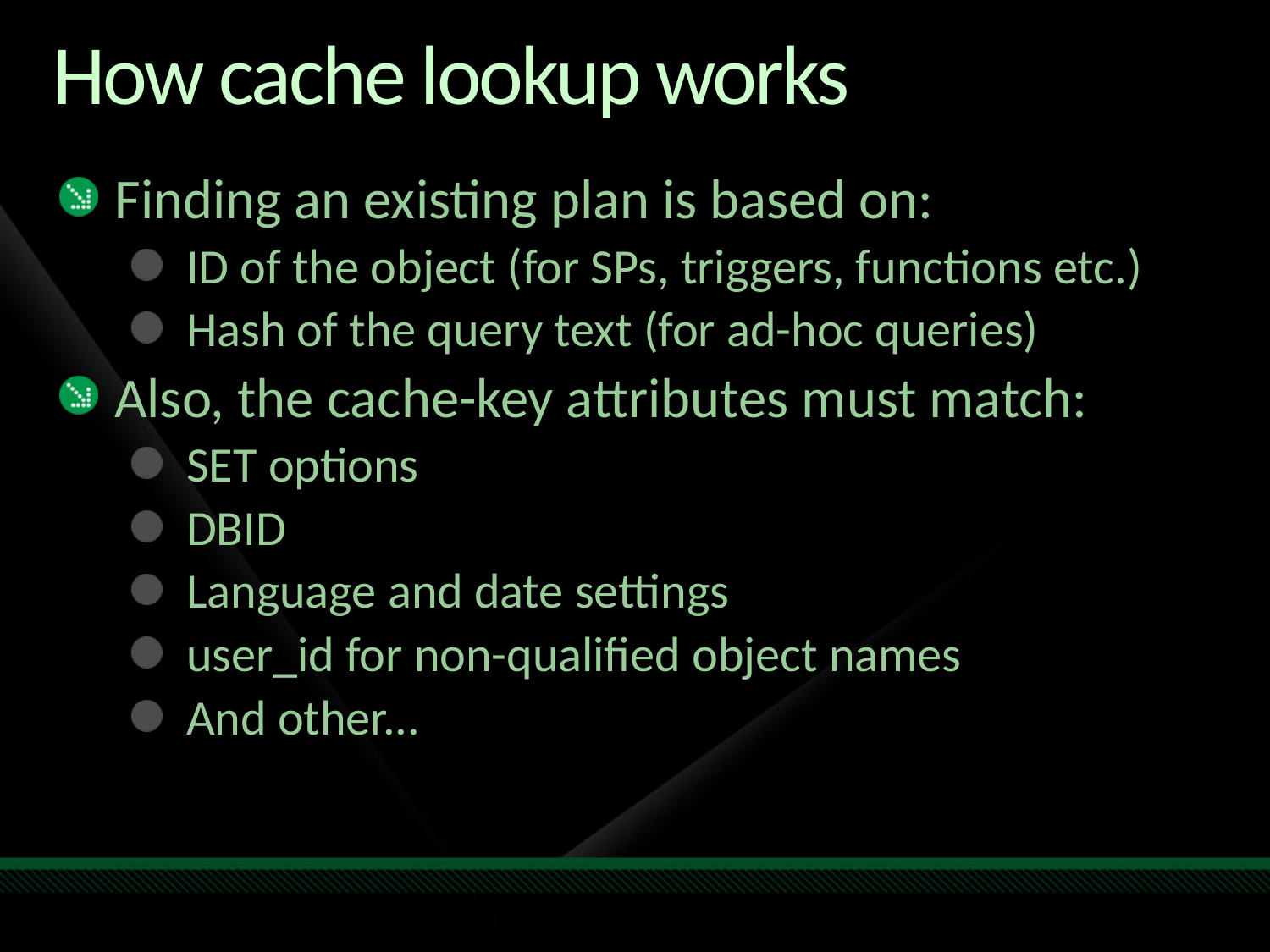

# How cache lookup works
Finding an existing plan is based on:
ID of the object (for SPs, triggers, functions etc.)
Hash of the query text (for ad-hoc queries)
Also, the cache-key attributes must match:
SET options
DBID
Language and date settings
user_id for non-qualified object names
And other...